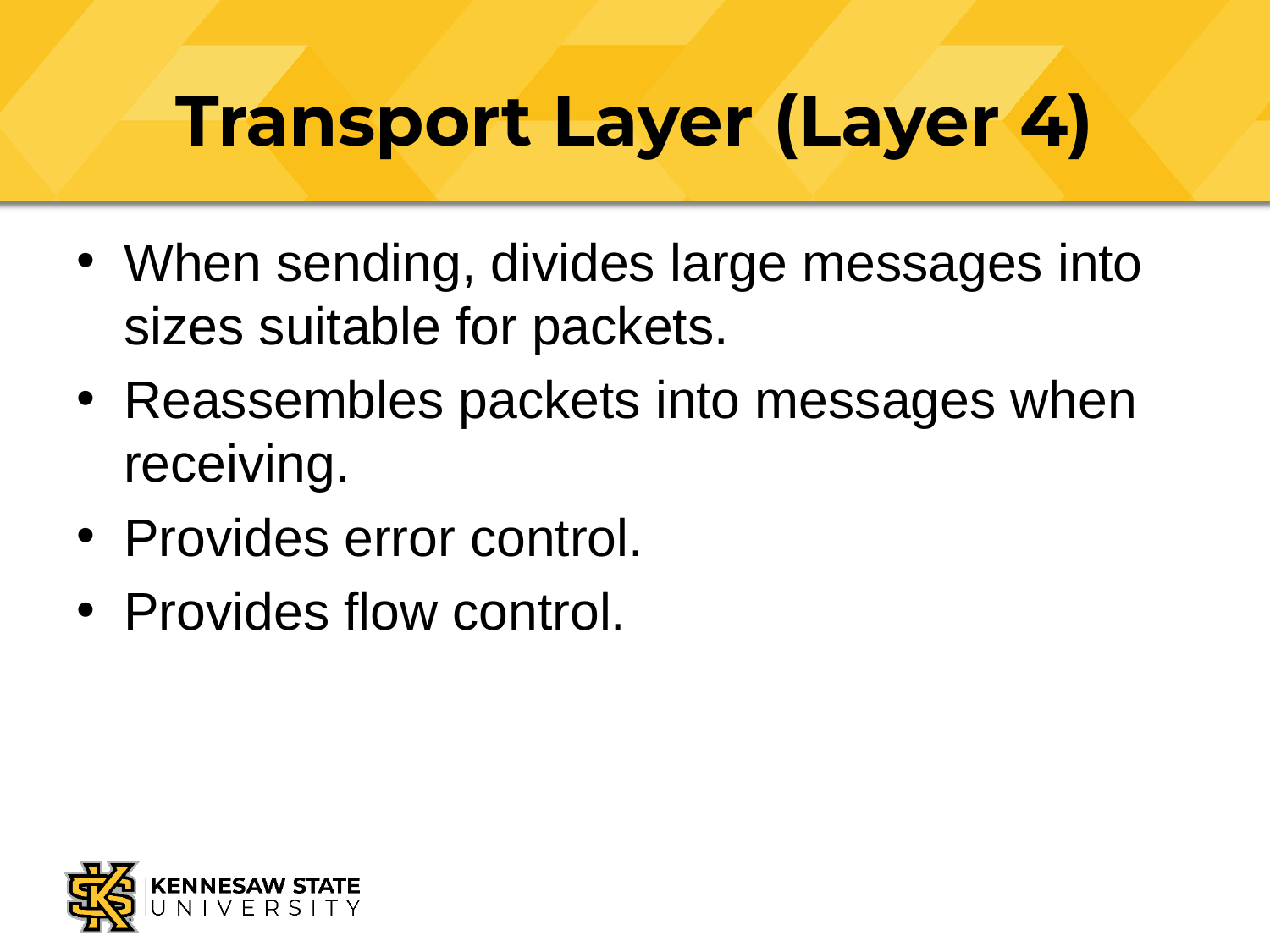

# Transport Layer (Layer 4)
When sending, divides large messages into sizes suitable for packets.
Reassembles packets into messages when receiving.
Provides error control.
Provides flow control.